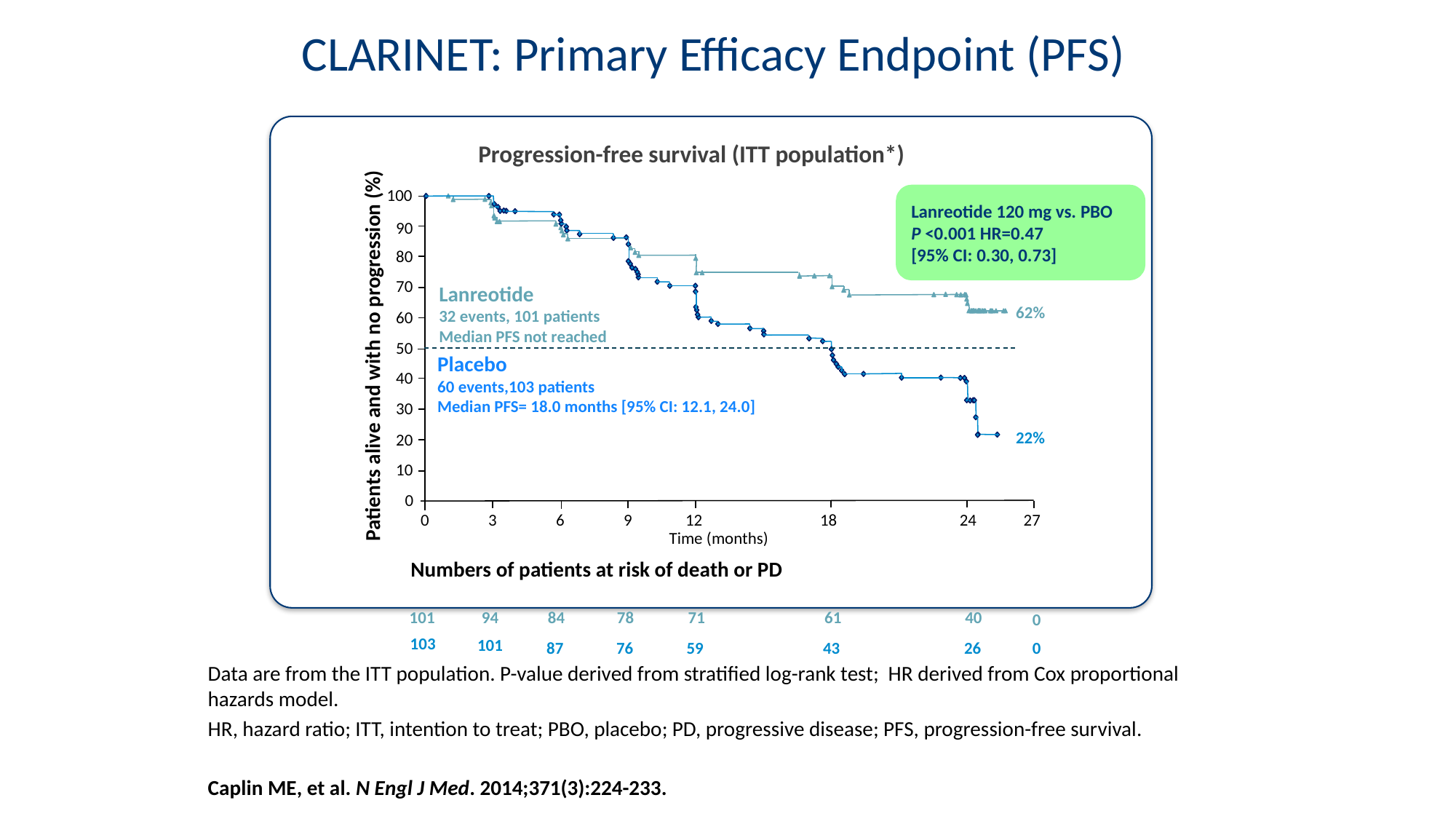

# CLARINET: Primary Efficacy Endpoint (PFS)

Progression-free survival (ITT population*)
100

90

80

70

62%

60

50

Patients alive and with no progression (%)

40

30

22%
20

10
0
0
3
6
9
27
12
18
24
Time (months)
Lanreotide 120 mg vs. PBO
P <0.001 HR=0.47
[95% CI: 0.30, 0.73]
Lanreotide
32 events, 101 patients
Median PFS not reached
Placebo
60 events,103 patients
Median PFS= 18.0 months [95% CI: 12.1, 24.0]
Numbers of patients at risk of death or PD
101
94
84
78
71
61
40
0
103
101
87
76
59
43
26
0
Data are from the ITT population. P-value derived from stratified log-rank test;  HR derived from Cox proportional hazards model.
HR, hazard ratio; ITT, intention to treat; PBO, placebo; PD, progressive disease; PFS, progression-free survival.

Caplin ME, et al. N Engl J Med. 2014;371(3):224-233.